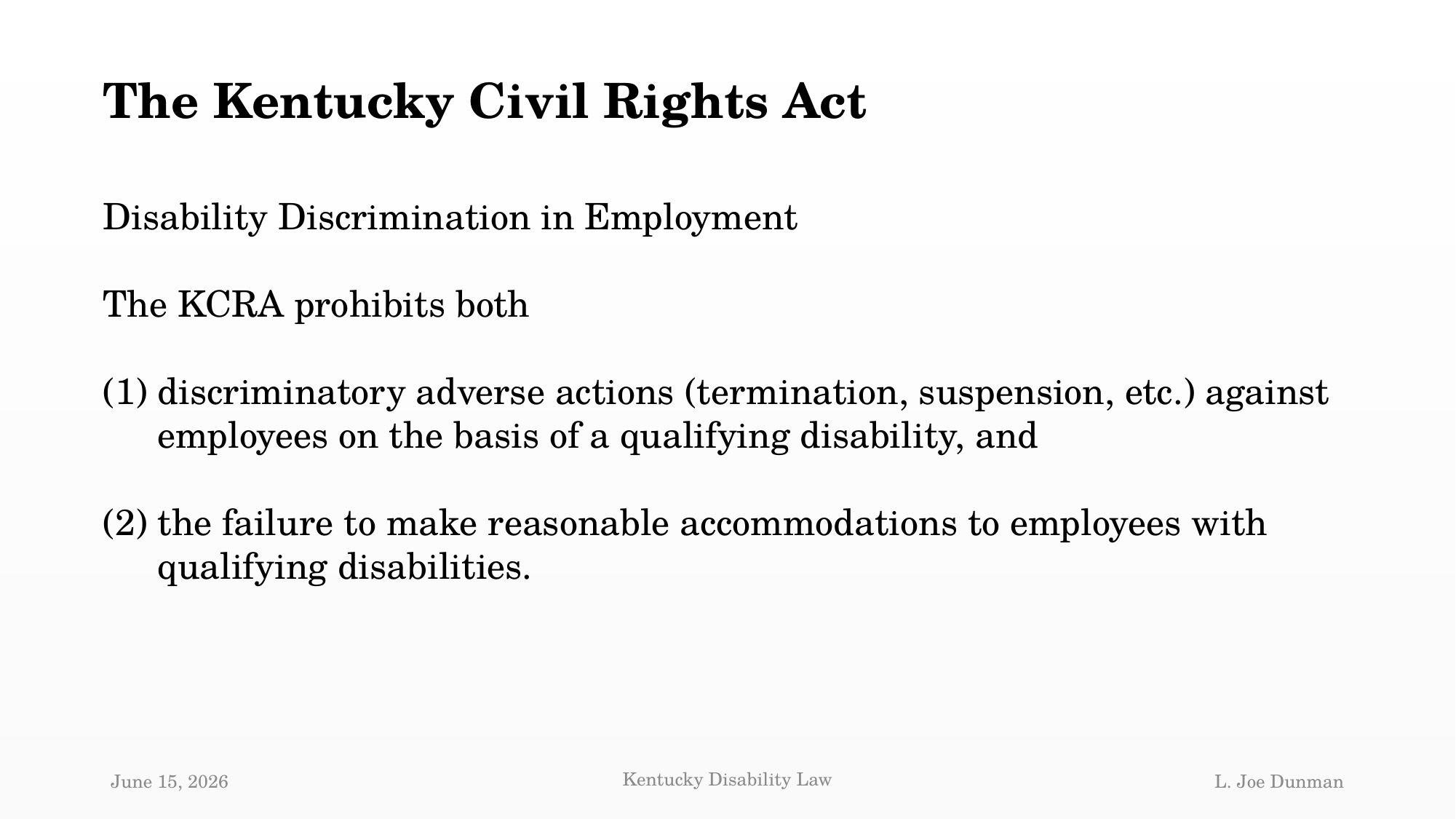

The Kentucky Civil Rights Act

Disability Discrimination in Employment

The KCRA prohibits both

discriminatory adverse actions (termination, suspension, etc.) against employees on the basis of a qualifying disability, and

the failure to make reasonable accommodations to employees with qualifying disabilities.
June 15, 2026
Kentucky Disability Law
L. Joe Dunman